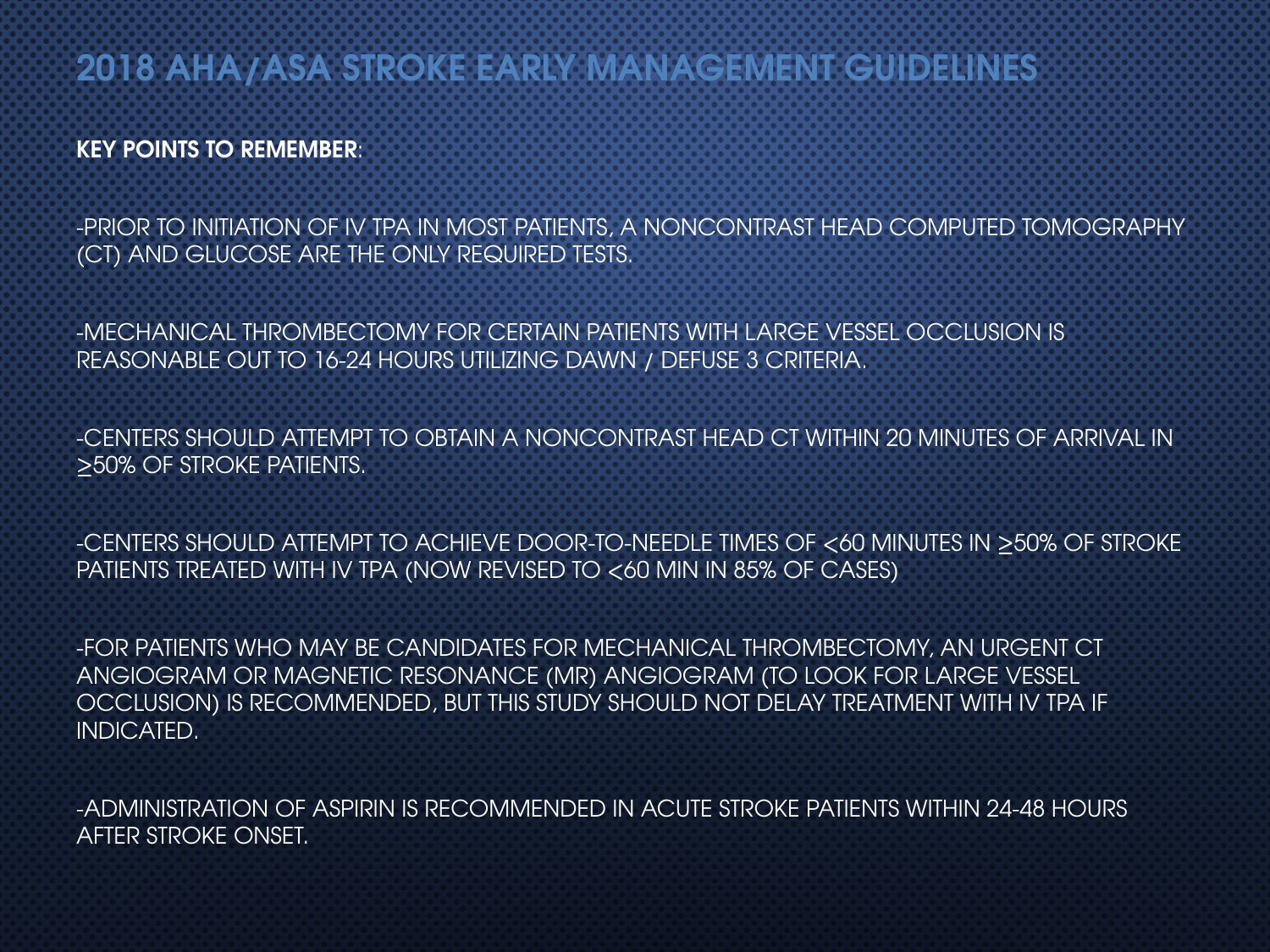

# 2018 AHA/ASA Stroke Early Management Guidelines
Key Points to Remember:

-Prior to initiation of IV tPA in most patients, a noncontrast head computed tomography (CT) and glucose are the only required tests.

-Mechanical thrombectomy for certain patients with large vessel occlusion is reasonable out to 16-24 hours utilizing DAWN / DEFUSE 3 criteria.

-Centers should attempt to obtain a noncontrast head CT within 20 minutes of arrival in ≥50% of stroke patients.

-Centers should attempt to achieve door-to-needle times of <60 minutes in ≥50% of stroke patients treated with IV tPA (now revised to <60 min in 85% of cases)

-For patients who may be candidates for mechanical thrombectomy, an urgent CT angiogram or magnetic resonance (MR) angiogram (to look for large vessel occlusion) is recommended, but this study should not delay treatment with IV tPA if indicated.

-Administration of aspirin is recommended in acute stroke patients within 24-48 hours after stroke onset.